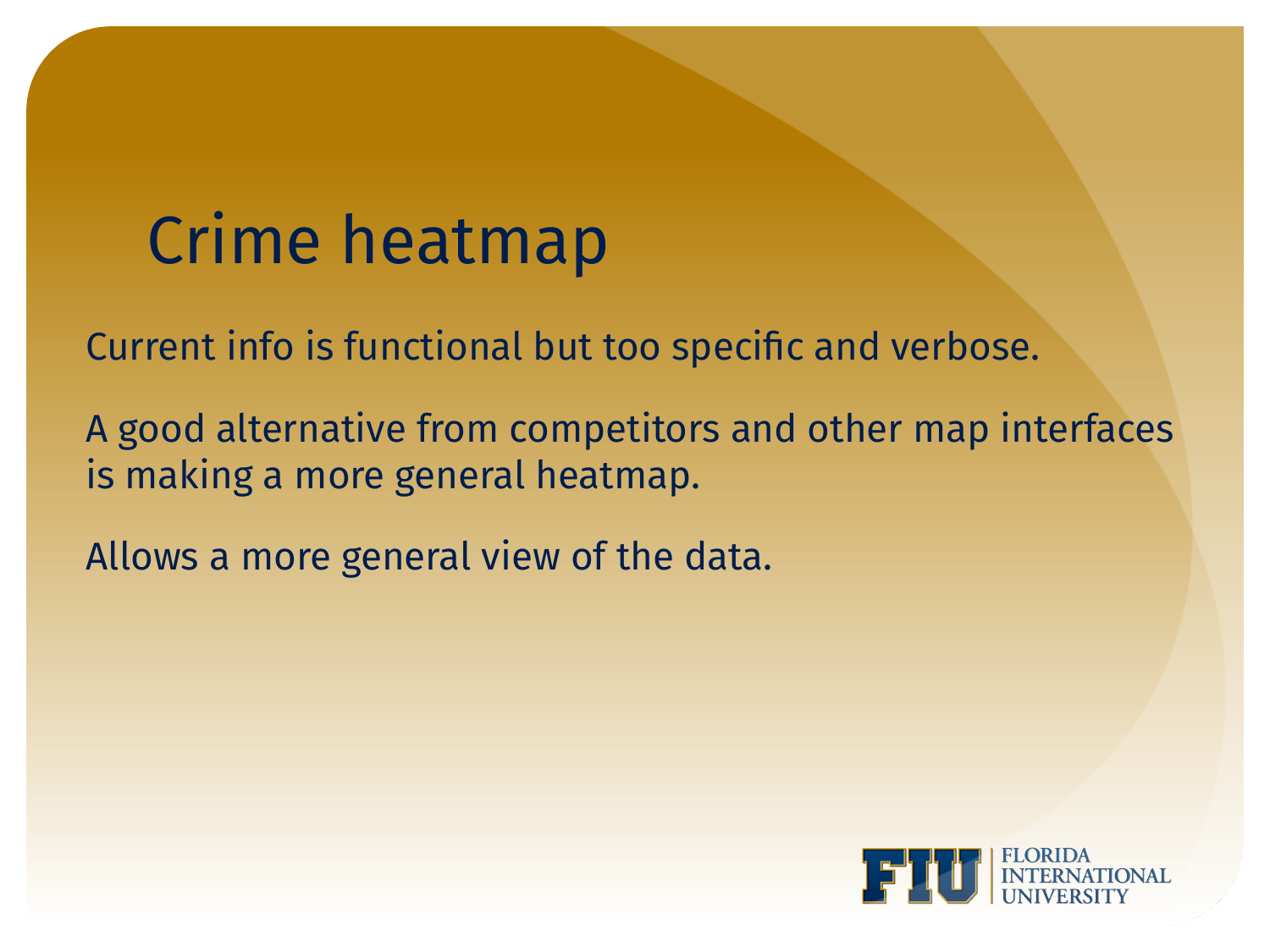

# Crime heatmap
Current info is functional but too specific and verbose.
A good alternative from competitors and other map interfaces is making a more general heatmap.
Allows a more general view of the data.